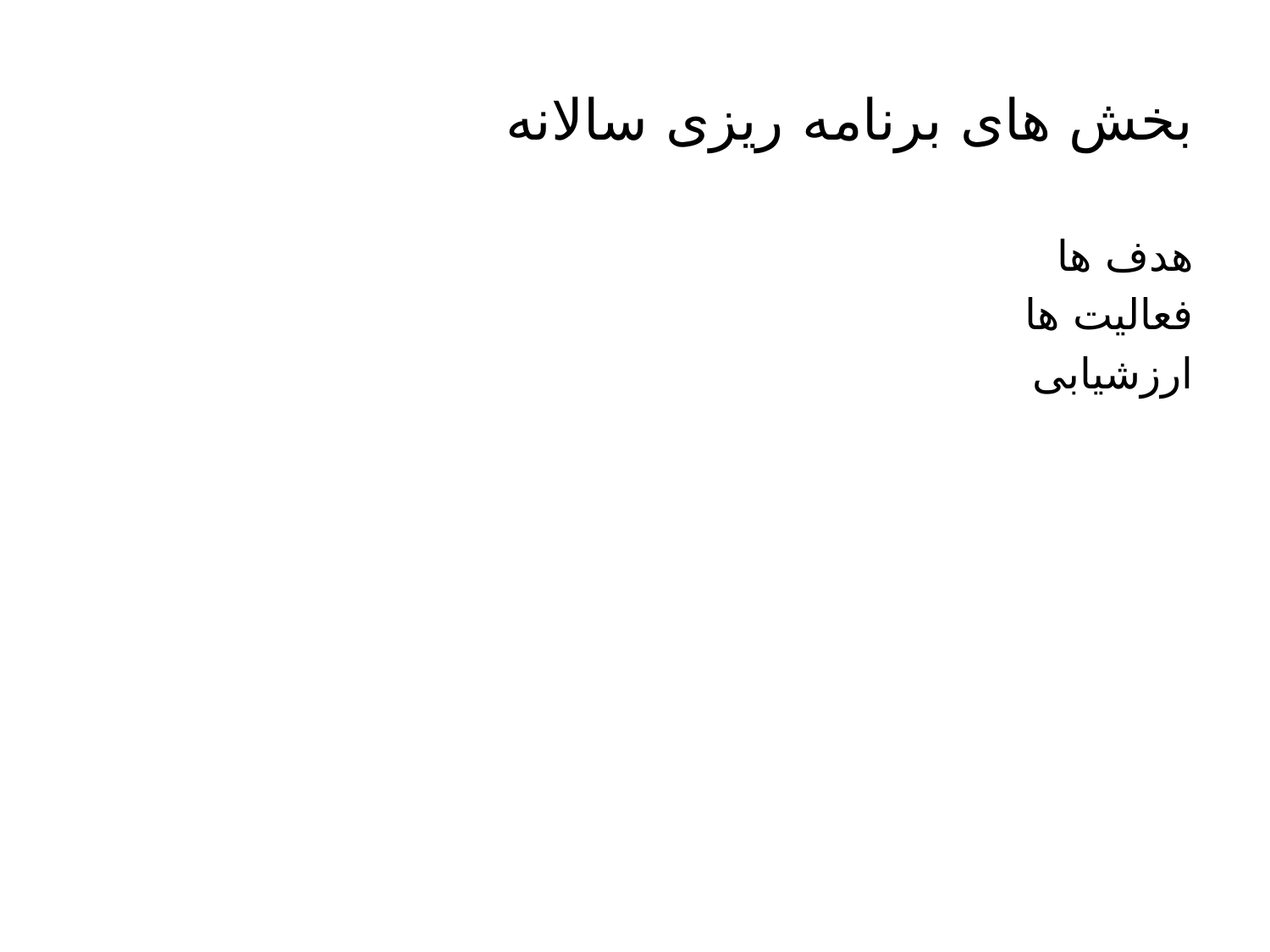

# بخش های برنامه ریزی سالانه
هدف ها
فعالیت ها
ارزشیابی